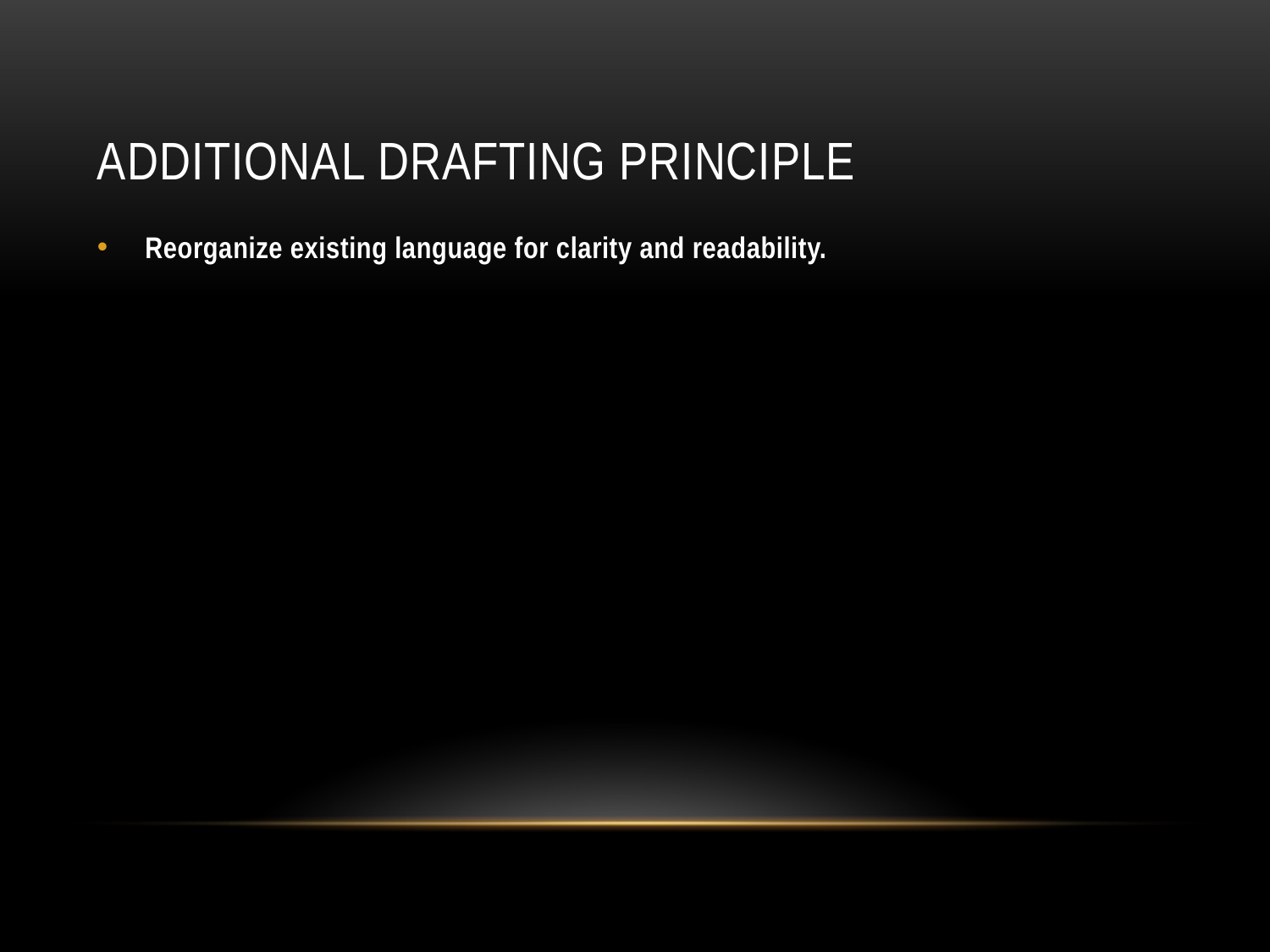

# Additional drafting principle
Reorganize existing language for clarity and readability.